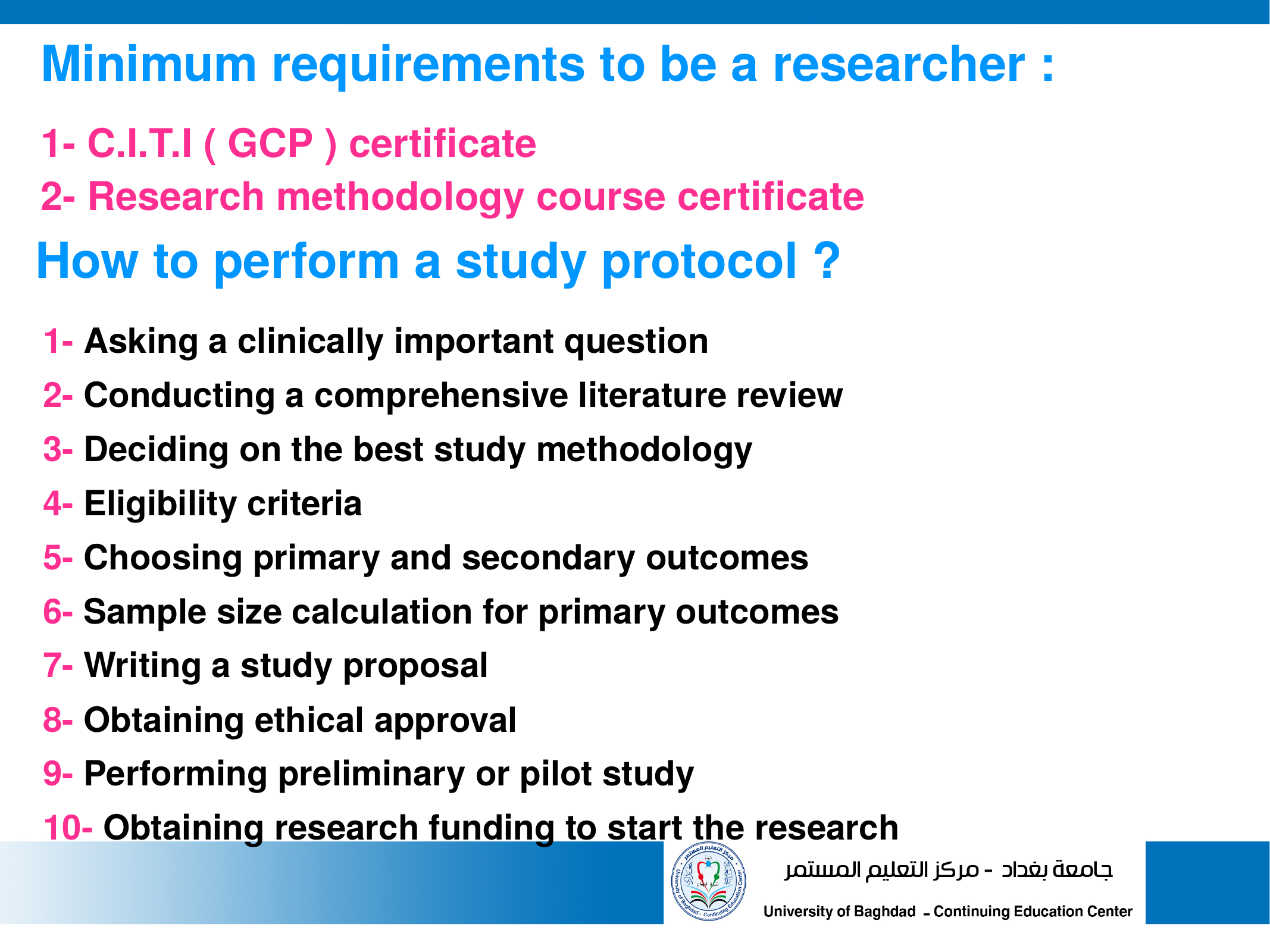

Minimum requirements to be a researcher :

1- C.I.T.I ( GCP ) certificate
2- Research methodology course certificate
How to perform a study protocol ?
1- Asking a clinically important question
2- Conducting a comprehensive literature review
3- Deciding on the best study methodology
4- Eligibility criteria
5- Choosing primary and secondary outcomes
6- Sample size calculation for primary outcomes
7- Writing a study proposal
8- Obtaining ethical approval
9- Performing preliminary or pilot study
10- Obtaining research funding to start the research